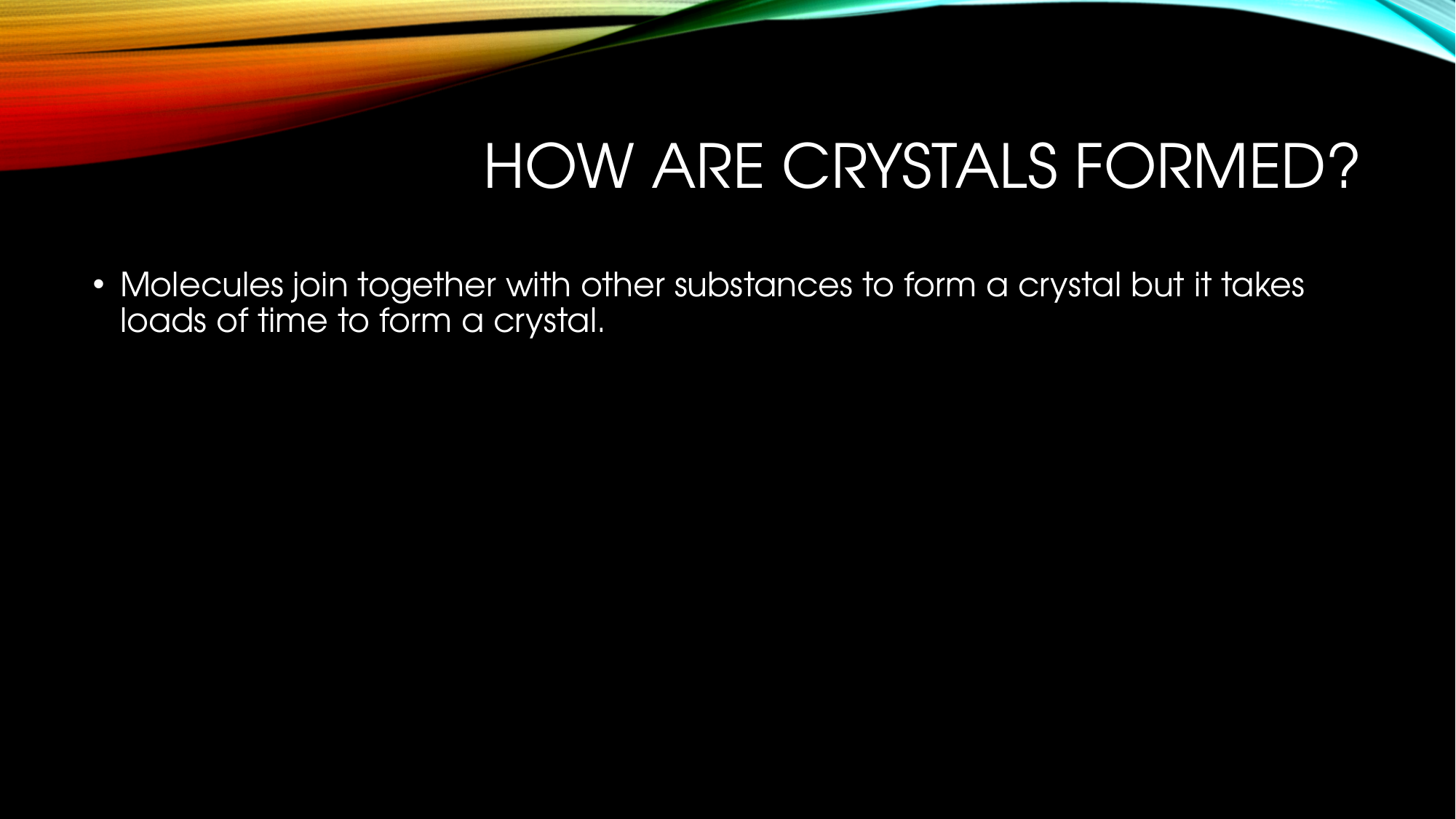

# How are crystals formed?
Molecules join together with other substances to form a crystal but it takes loads of time to form a crystal.